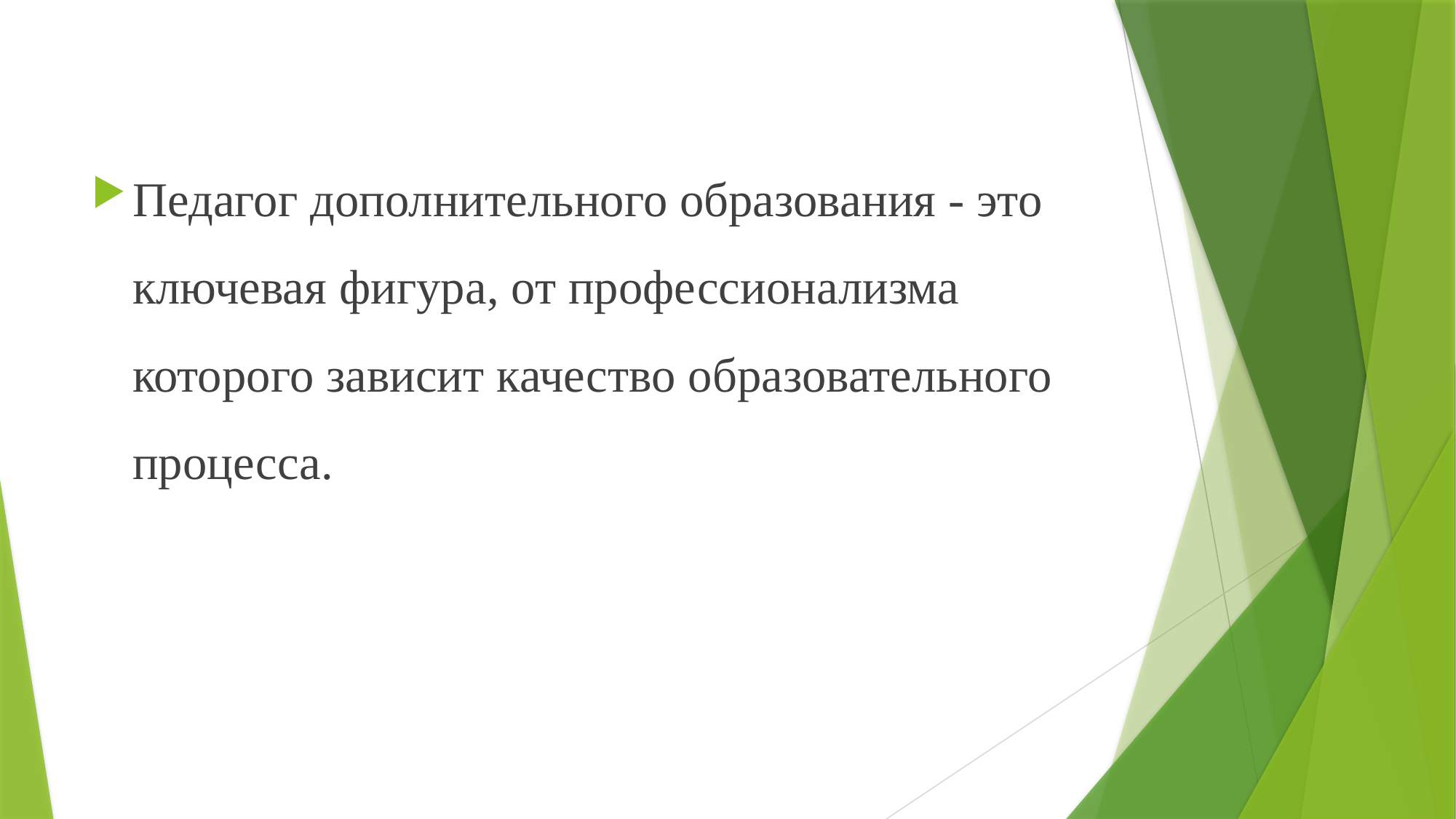

Педагог дополнительного образования - это ключевая фигура, от профессионализма которого зависит качество образовательного процесса.